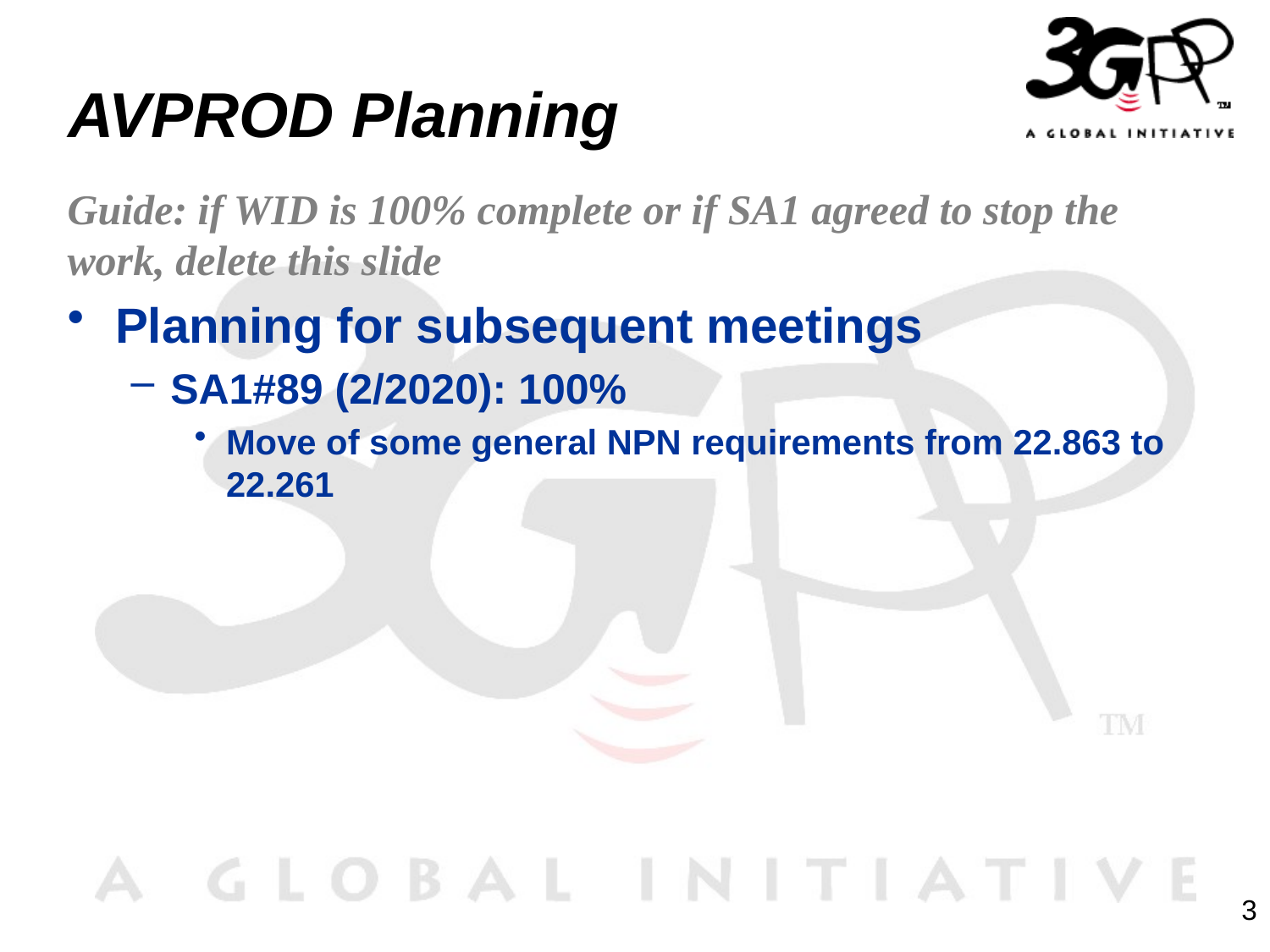

# AVPROD Planning
Guide: if WID is 100% complete or if SA1 agreed to stop the work, delete this slide
Planning for subsequent meetings
SA1#89 (2/2020): 100%
Move of some general NPN requirements from 22.863 to 22.261
3